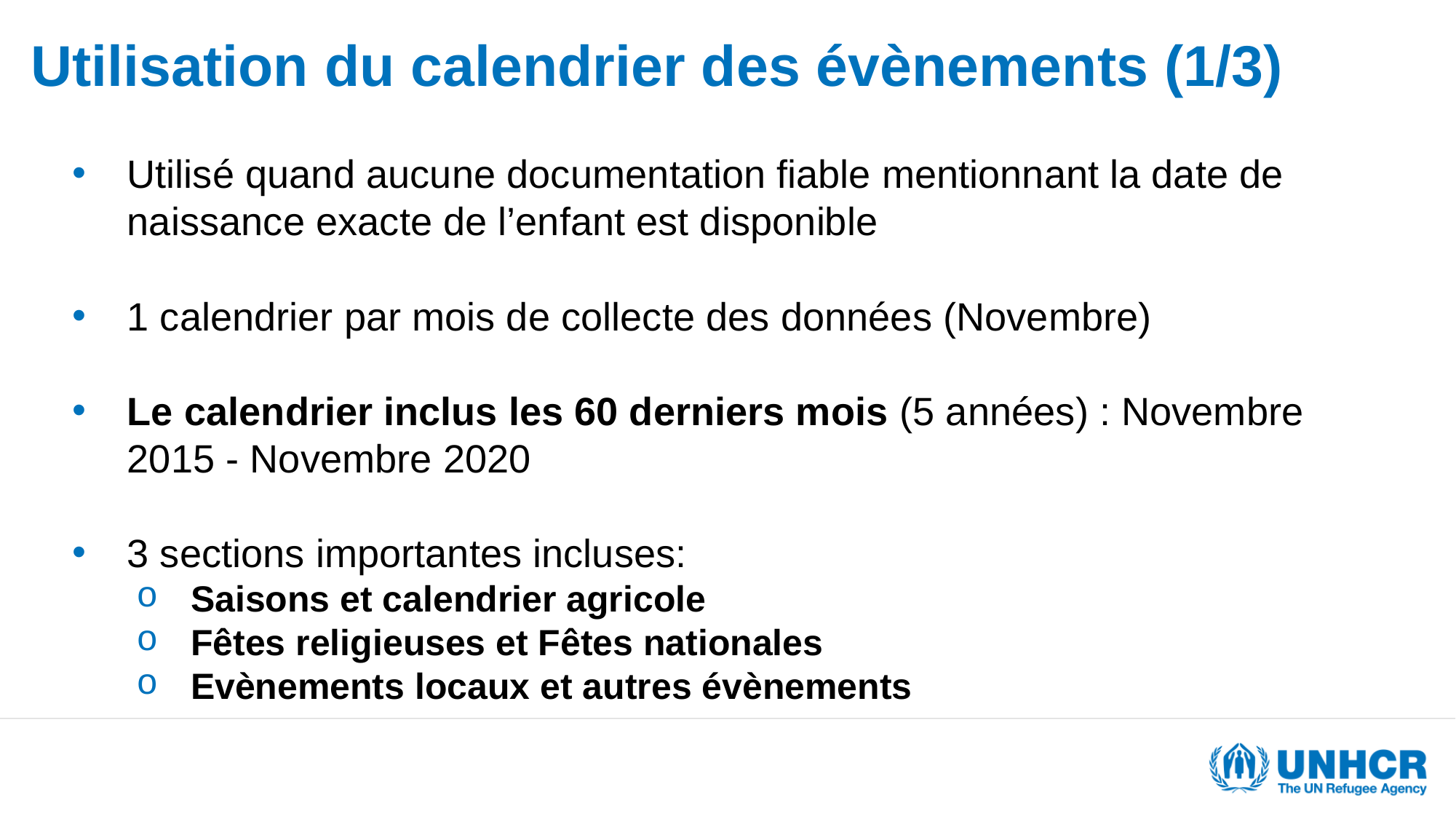

Utilisation du calendrier des évènements (1/3)
Utilisé quand aucune documentation fiable mentionnant la date de naissance exacte de l’enfant est disponible

1 calendrier par mois de collecte des données (Novembre)

Le calendrier inclus les 60 derniers mois (5 années) : Novembre 2015 - Novembre 2020

3 sections importantes incluses:
Saisons et calendrier agricole
Fêtes religieuses et Fêtes nationales
Evènements locaux et autres évènements